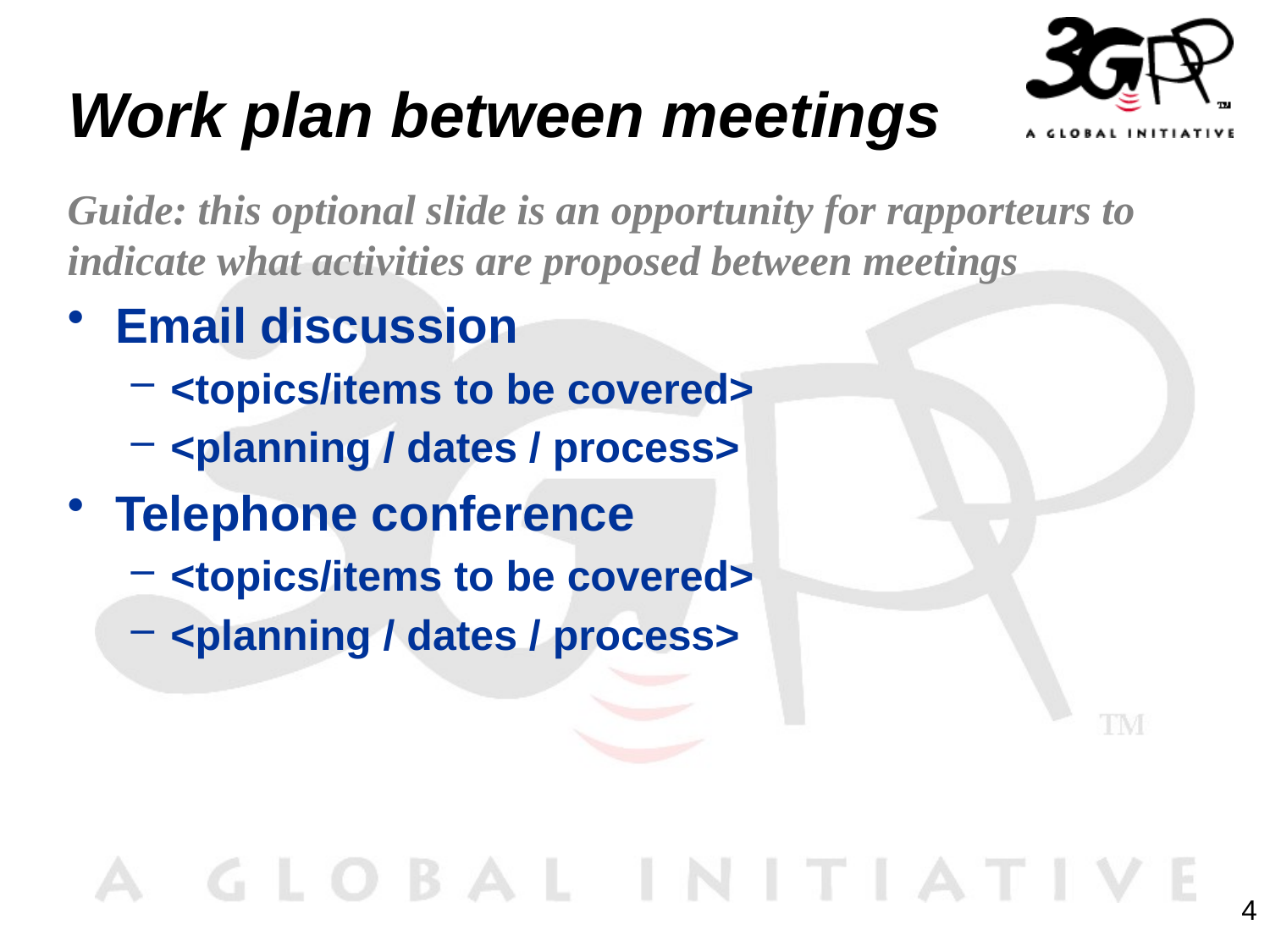

# Work plan between meetings
Guide: this optional slide is an opportunity for rapporteurs to indicate what activities are proposed between meetings
Email discussion
<topics/items to be covered>
<planning / dates / process>
Telephone conference
<topics/items to be covered>
<planning / dates / process>

4